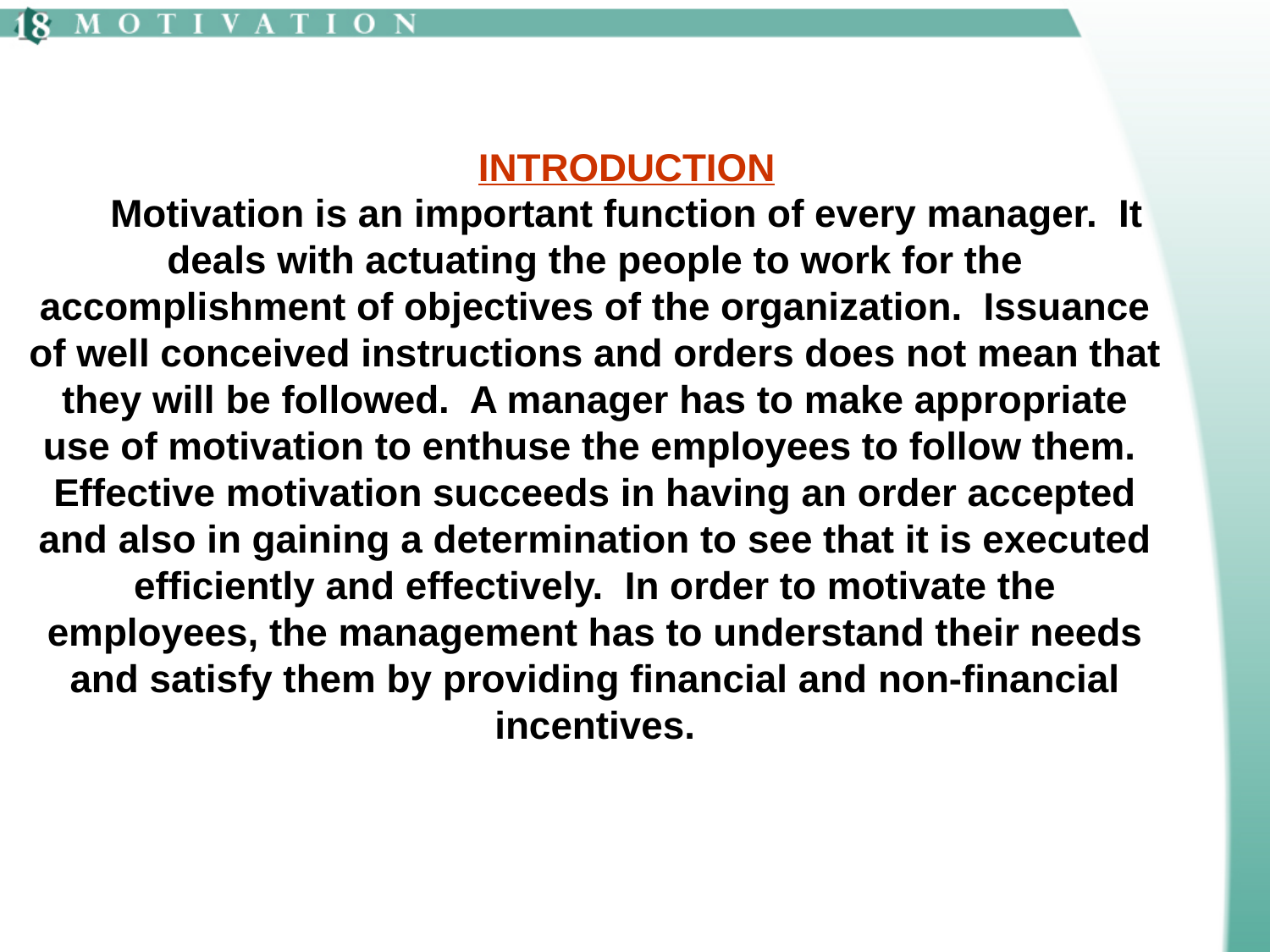

INTRODUCTION
Motivation is an important function of every manager.  It deals with actuating the people to work for the accomplishment of objectives of the organization.  Issuance of well conceived instructions and orders does not mean that they will be followed.  A manager has to make appropriate use of motivation to enthuse the employees to follow them.  Effective motivation succeeds in having an order accepted and also in gaining a determination to see that it is executed efficiently and effectively.  In order to motivate the employees, the management has to understand their needs and satisfy them by providing financial and non-financial incentives.